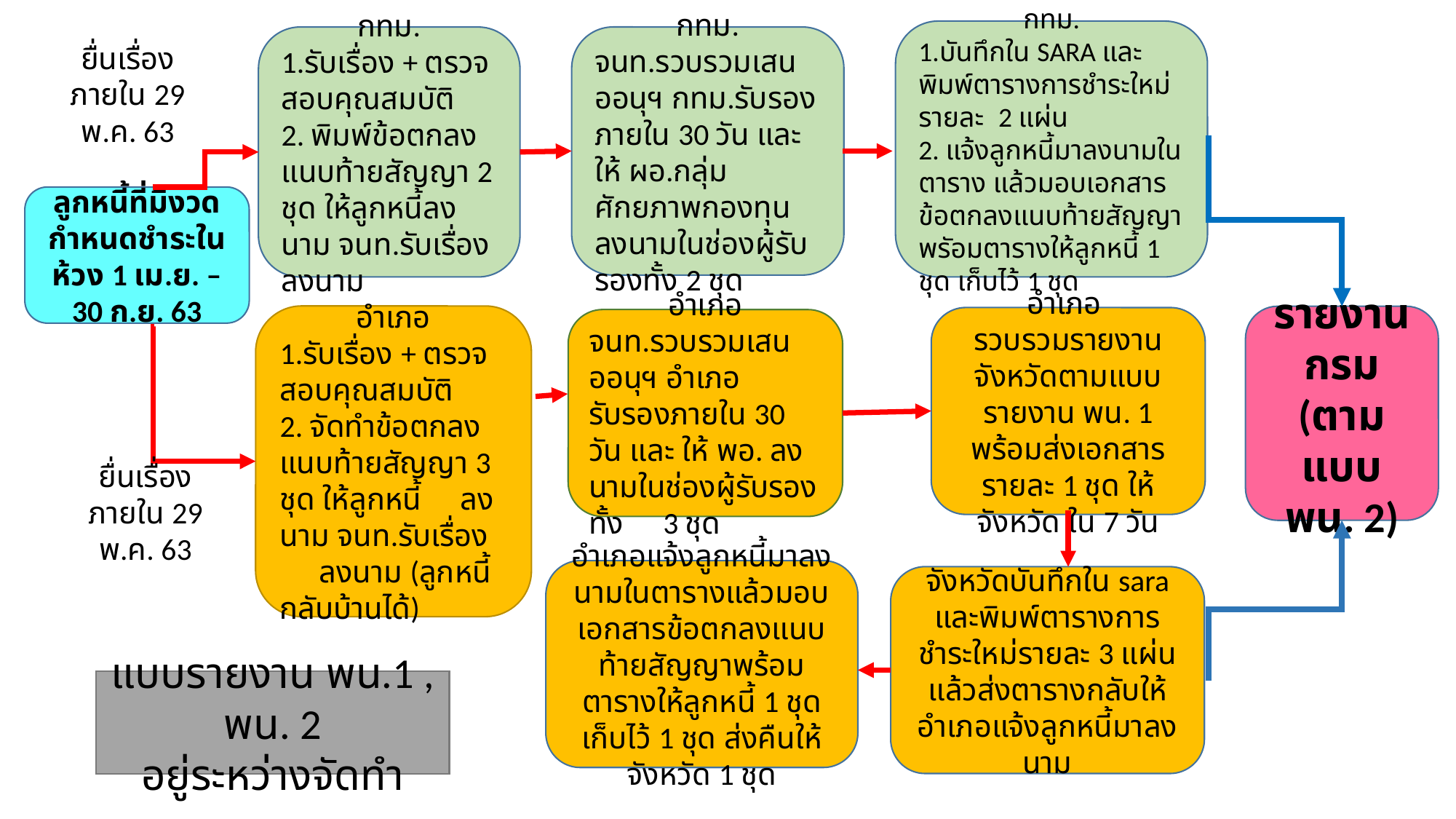

กทม.
1.บันทึกใน SARA และพิมพ์ตารางการชำระใหม่รายละ  2 แผ่น
2. แจ้งลูกหนี้มาลงนามในตาราง แล้วมอบเอกสารข้อตกลงแนบท้ายสัญญาพรัอมตารางให้ลูกหนี้ 1 ชุด เก็บไว้ 1 ชุด
กทม.
1.รับเรื่อง + ตรวจสอบคุณสมบัติ
2. พิมพ์ข้อตกลงแนบท้ายสัญญา 2 ชุด ให้ลูกหนี้ลงนาม จนท.รับเรื่องลงนาม
กทม.
จนท.รวบรวมเสนออนุฯ กทม.รับรองภายใน 30 วัน และให้ ผอ.กลุ่มศักยภาพกองทุน ลงนามในช่องผู้รับรองทั้ง 2 ชุด
ยื่นเรื่องภายใน 29 พ.ค. 63
ลูกหนี้ที่มีงวดกำหนดชำระในห้วง 1 เม.ย. – 30 ก.ย. 63
อำเภอ
1.รับเรื่อง + ตรวจสอบคุณสมบัติ
2. จัดทำข้อตกลงแนบท้ายสัญญา 3 ชุด ให้ลูกหนี้     ลงนาม จนท.รับเรื่อง        ลงนาม (ลูกหนี้กลับบ้านได้)
รายงานกรม
(ตามแบบ พน. 2)
อำเภอ
รวบรวมรายงานจังหวัดตามแบบรายงาน พน. 1 พร้อมส่งเอกสารรายละ 1 ชุด ให้จังหวัด ใน 7 วัน
อำเภอ
จนท.รวบรวมเสนออนุฯ อำเภอรับรองภายใน 30 วัน และ ให้ พอ. ลงนามในช่องผู้รับรองทั้ง     3 ชุด
ยื่นเรื่องภายใน 29 พ.ค. 63
อำเภอแจ้งลูกหนี้มาลงนามในตารางแล้วมอบเอกสารข้อตกลงแนบท้ายสัญญาพร้อมตารางให้ลูกหนี้ 1 ชุด เก็บไว้ 1 ชุด ส่งคืนให้จังหวัด 1 ชุด
จังหวัดบันทึกใน sara และพิมพ์ตารางการชำระใหม่รายละ 3 แผ่น แล้วส่งตารางกลับให้อำเภอแจ้งลูกหนี้มาลงนาม
แบบรายงาน พน.1 , พน. 2
อยู่ระหว่างจัดทำ